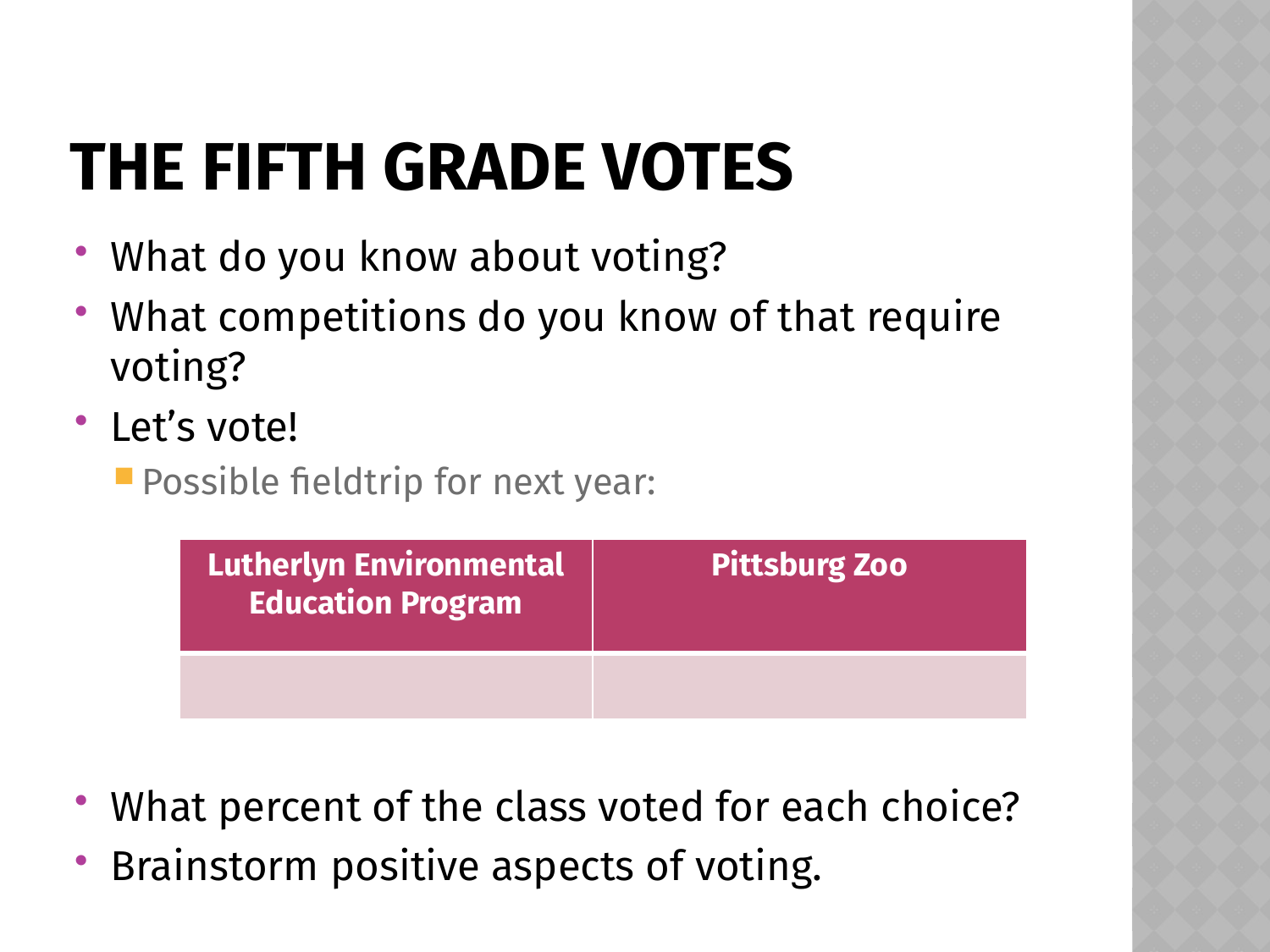

# The fifth grade Votes
What do you know about voting?
What competitions do you know of that require voting?
Let’s vote!
Possible fieldtrip for next year:

What percent of the class voted for each choice?
Brainstorm positive aspects of voting.

| Lutherlyn Environmental Education Program | Pittsburg Zoo |
| --- | --- |
|  |  |